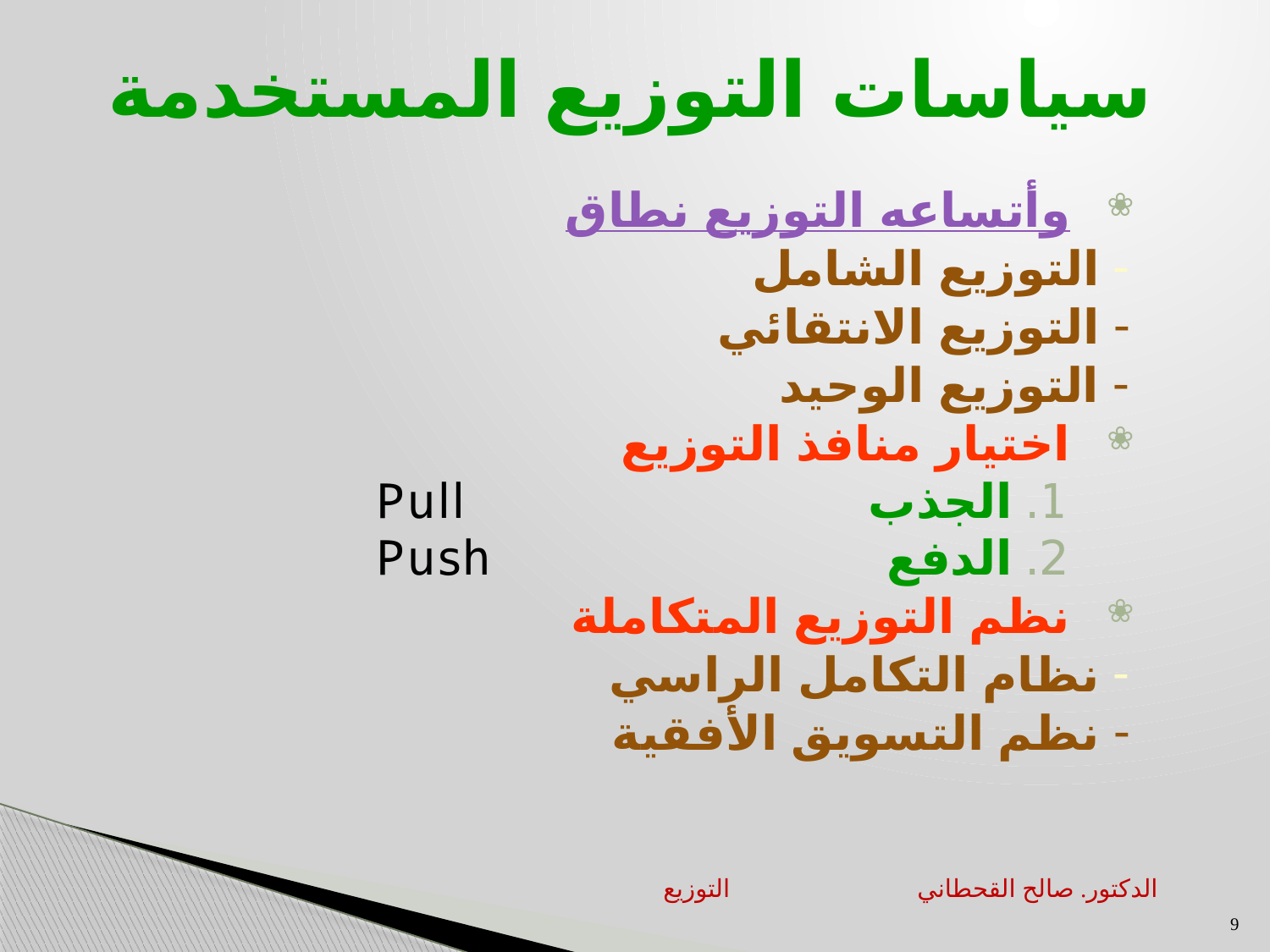

# سياسات التوزيع المستخدمة
نطاق التوزيع وأتساعه
- التوزيع الشامل
- التوزيع الانتقائي
- التوزيع الوحيد
اختيار منافذ التوزيع
الجذب				Pull
الدفع					Push
نظم التوزيع المتكاملة
- نظام التكامل الراسي
- نظم التسويق الأفقية
التوزيع		الدكتور. صالح القحطاني

9